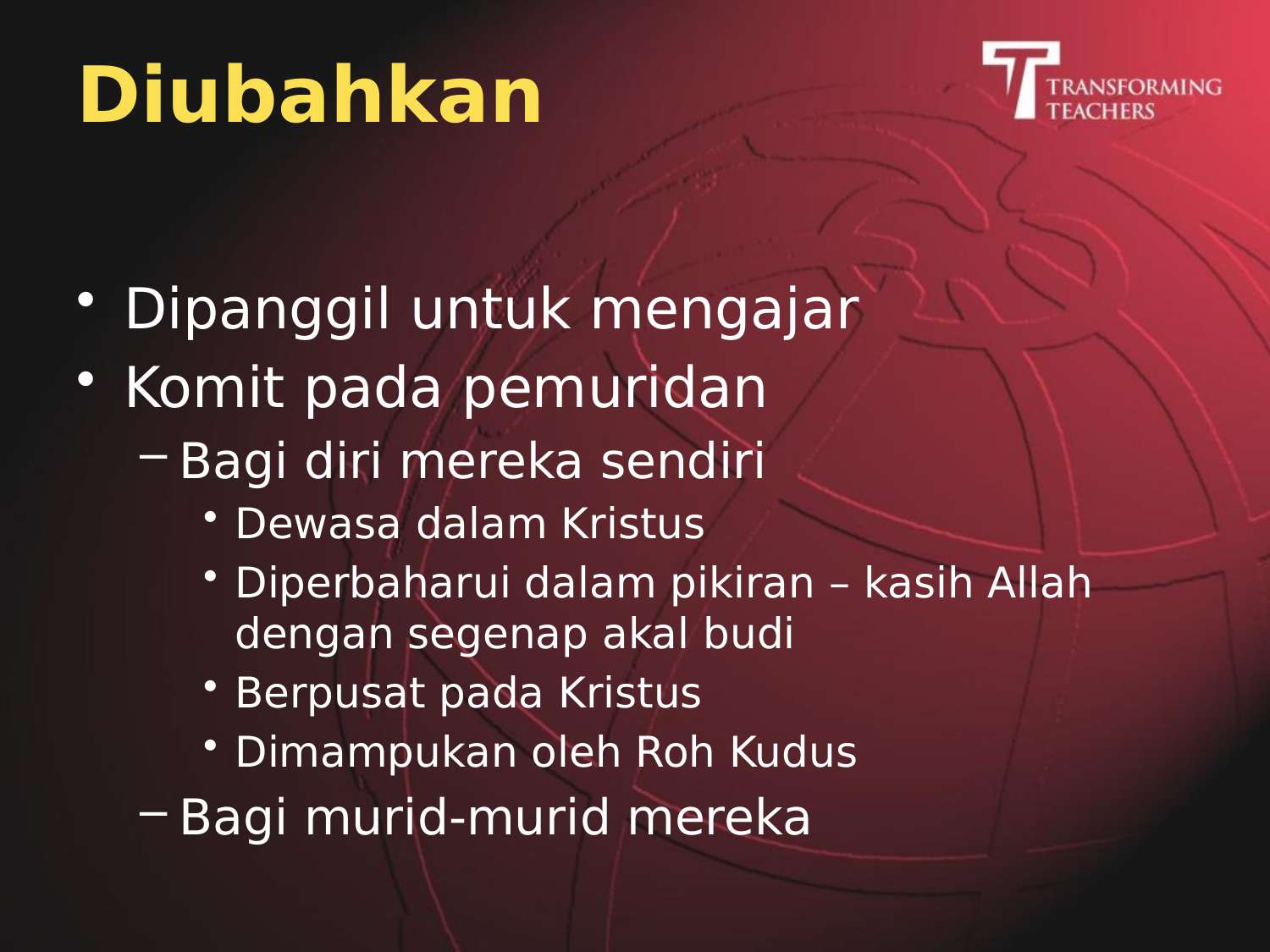

# Diubahkan
Dipanggil untuk mengajar
Komit pada pemuridan
Bagi diri mereka sendiri
Dewasa dalam Kristus
Diperbaharui dalam pikiran – kasih Allah dengan segenap akal budi
Berpusat pada Kristus
Dimampukan oleh Roh Kudus
Bagi murid-murid mereka